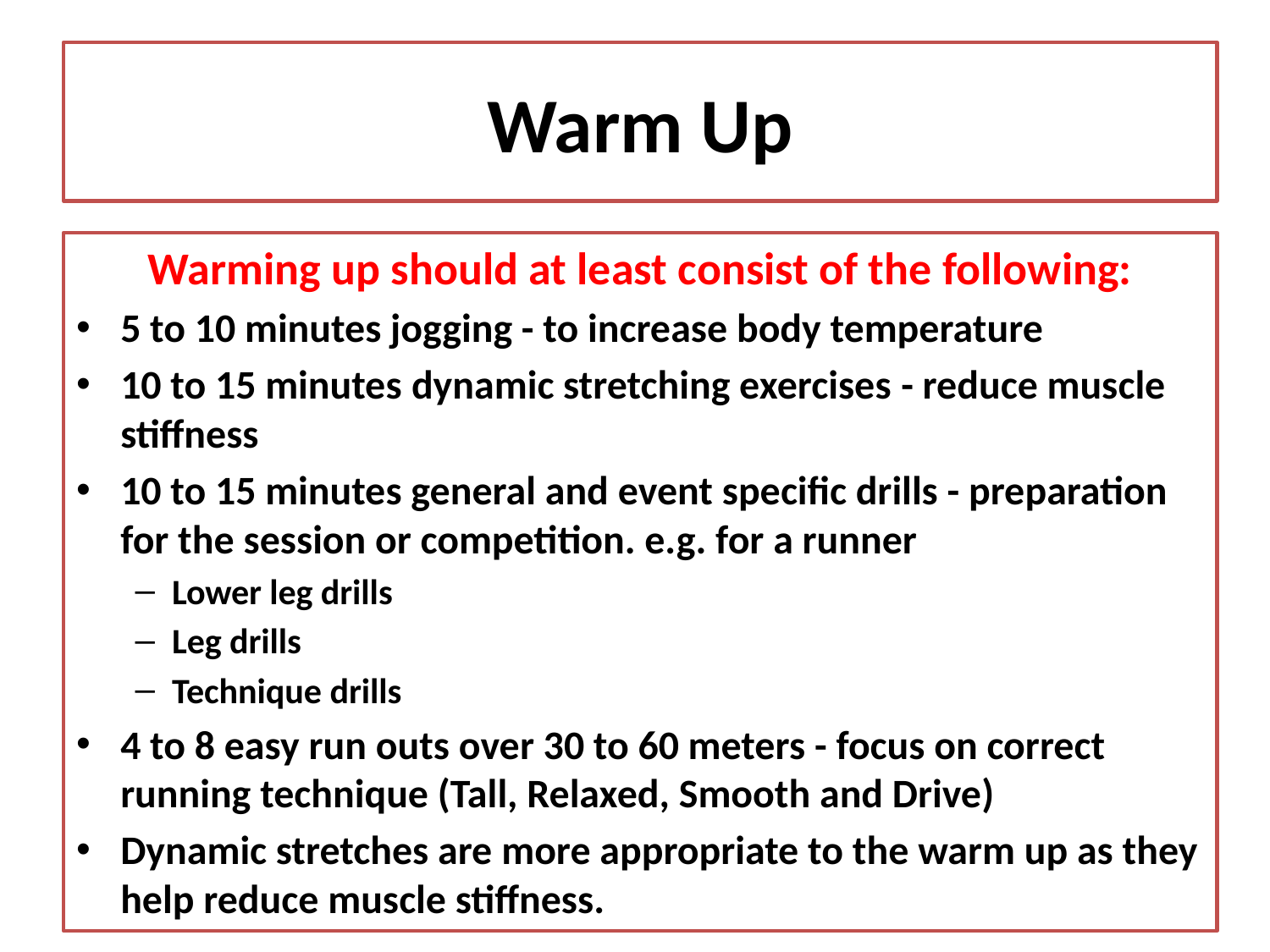

# Warm Up
Warming up should at least consist of the following:
5 to 10 minutes jogging - to increase body temperature
10 to 15 minutes dynamic stretching exercises - reduce muscle stiffness
10 to 15 minutes general and event specific drills - preparation for the session or competition. e.g. for a runner
Lower leg drills
Leg drills
Technique drills
4 to 8 easy run outs over 30 to 60 meters - focus on correct running technique (Tall, Relaxed, Smooth and Drive)
Dynamic stretches are more appropriate to the warm up as they help reduce muscle stiffness.